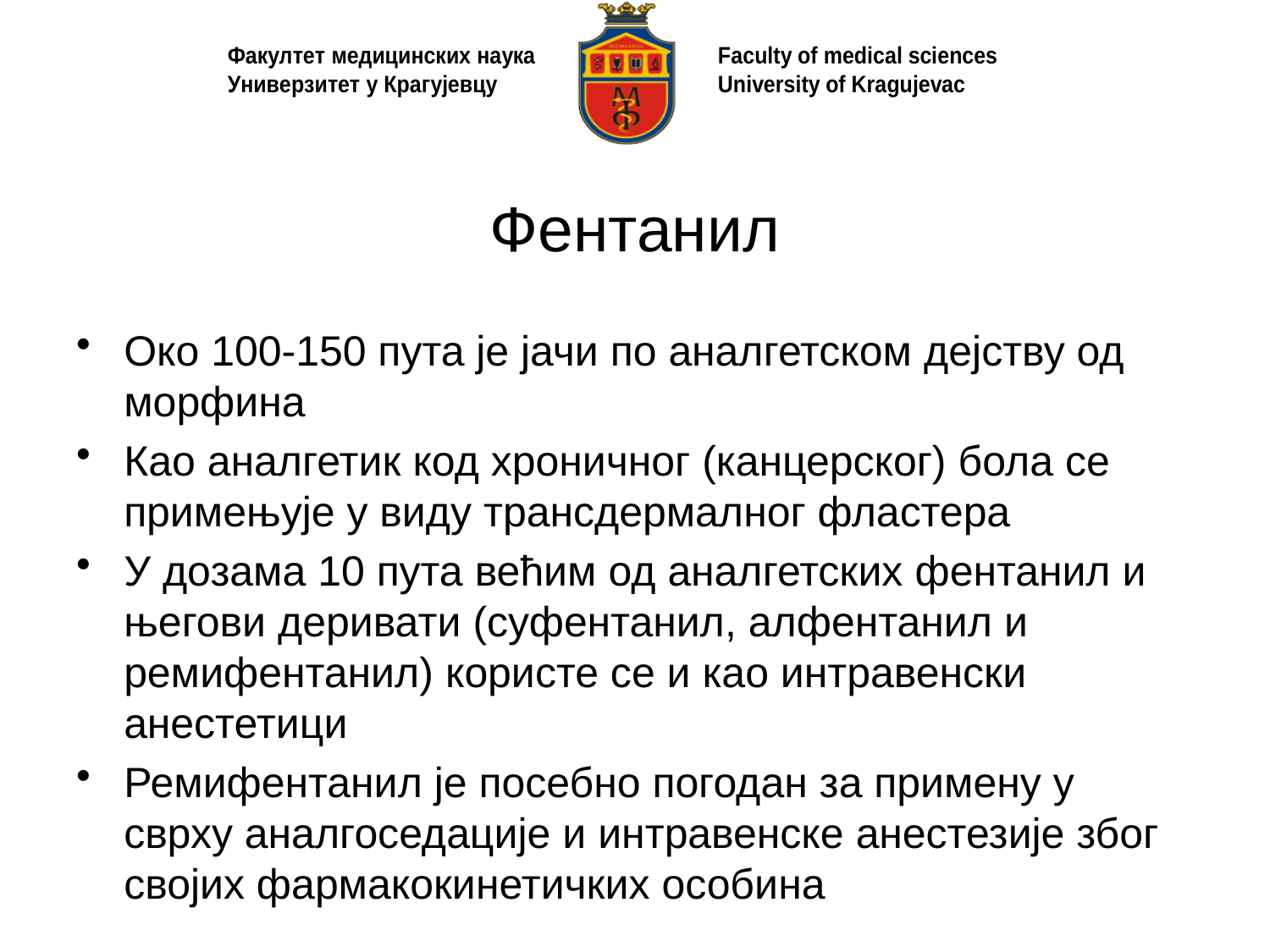

# Фентанил
Око 100-150 пута је јачи по аналгетском дејству од морфина
Као аналгетик код хроничног (канцерског) бола се примењује у виду трансдермалног фластера
У дозама 10 пута већим од аналгетских фентанил и његови деривати (суфентанил, алфентанил и ремифентанил) користе се и као интравенски анестетици
Ремифентанил је посебно погодан за примену у сврху аналгоседације и интравенске анестезије због својих фармакокинетичких особина